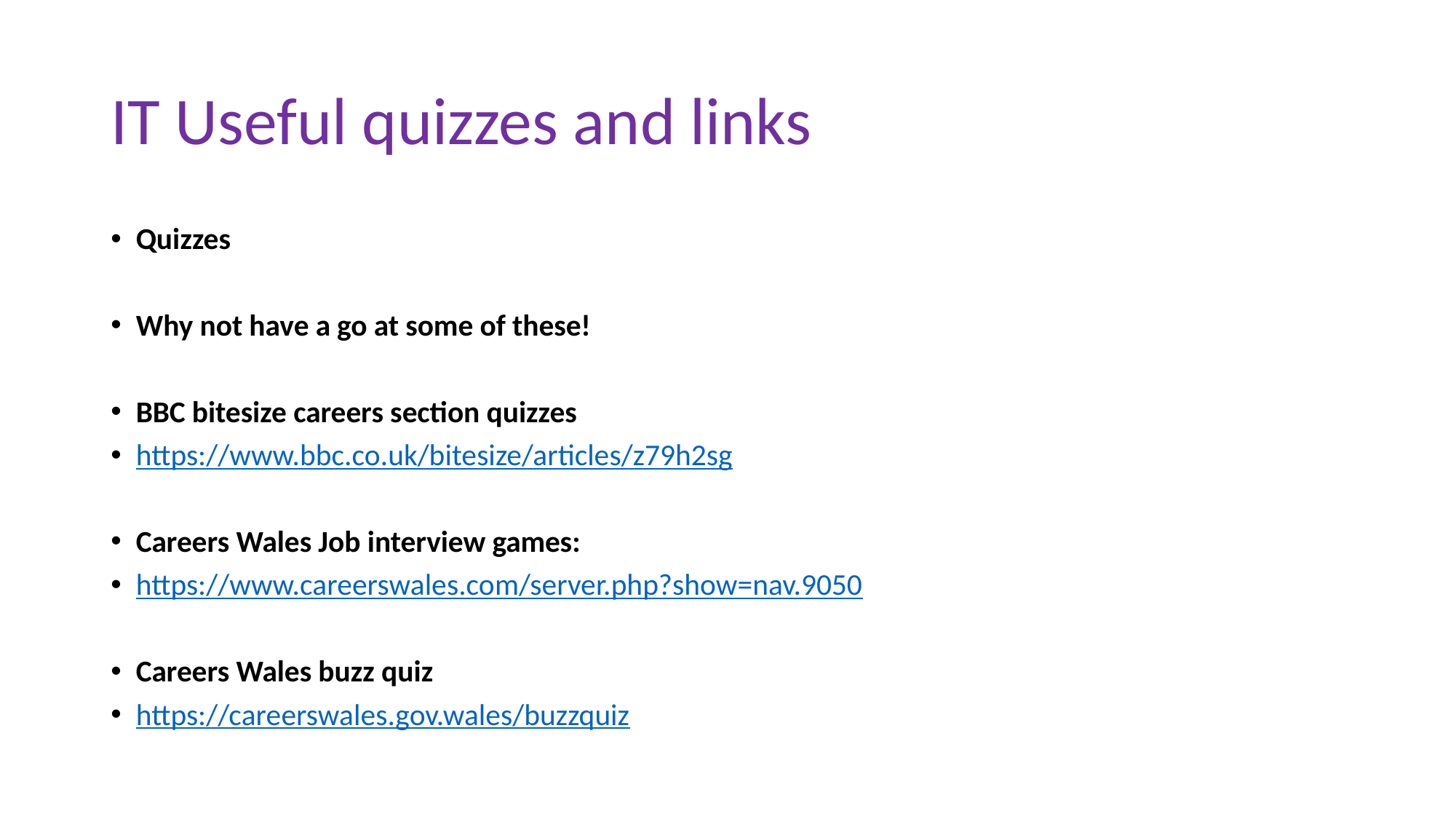

# IT Useful quizzes and links
Quizzes

Why not have a go at some of these!

BBC bitesize careers section quizzes
https://www.bbc.co.uk/bitesize/articles/z79h2sg

Careers Wales Job interview games:
https://www.careerswales.com/server.php?show=nav.9050

Careers Wales buzz quiz
https://careerswales.gov.wales/buzzquiz